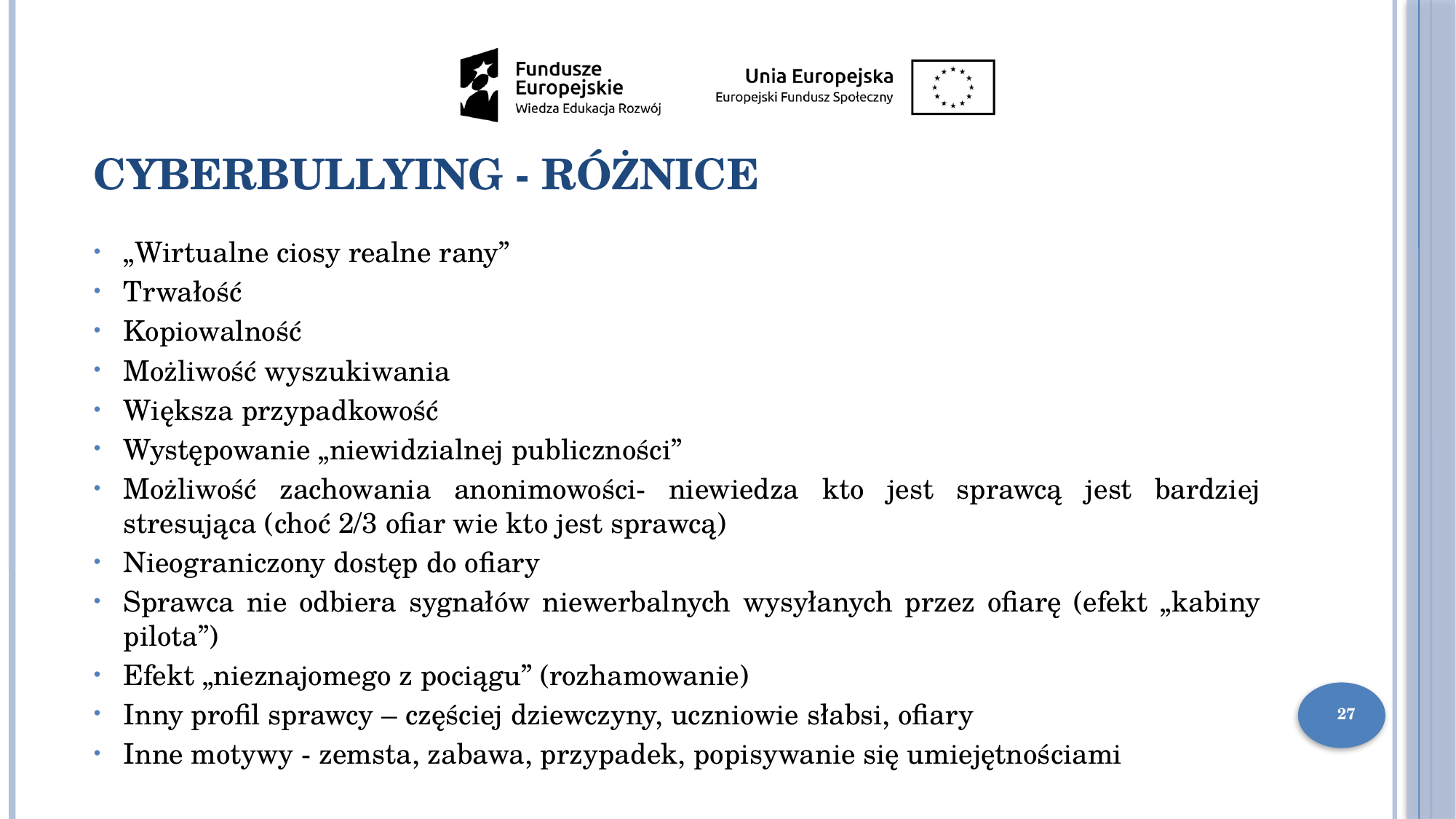

Cyberbullying - różnice
„Wirtualne ciosy realne rany”
Trwałość
Kopiowalność
Możliwość wyszukiwania
Większa przypadkowość
Występowanie „niewidzialnej publiczności”
Możliwość zachowania anonimowości- niewiedza kto jest sprawcą jest bardziej stresująca (choć 2/3 ofiar wie kto jest sprawcą)
Nieograniczony dostęp do ofiary
Sprawca nie odbiera sygnałów niewerbalnych wysyłanych przez ofiarę (efekt „kabiny pilota”)
Efekt „nieznajomego z pociągu” (rozhamowanie)
Inny profil sprawcy – częściej dziewczyny, uczniowie słabsi, ofiary
Inne motywy - zemsta, zabawa, przypadek, popisywanie się umiejętnościami

27